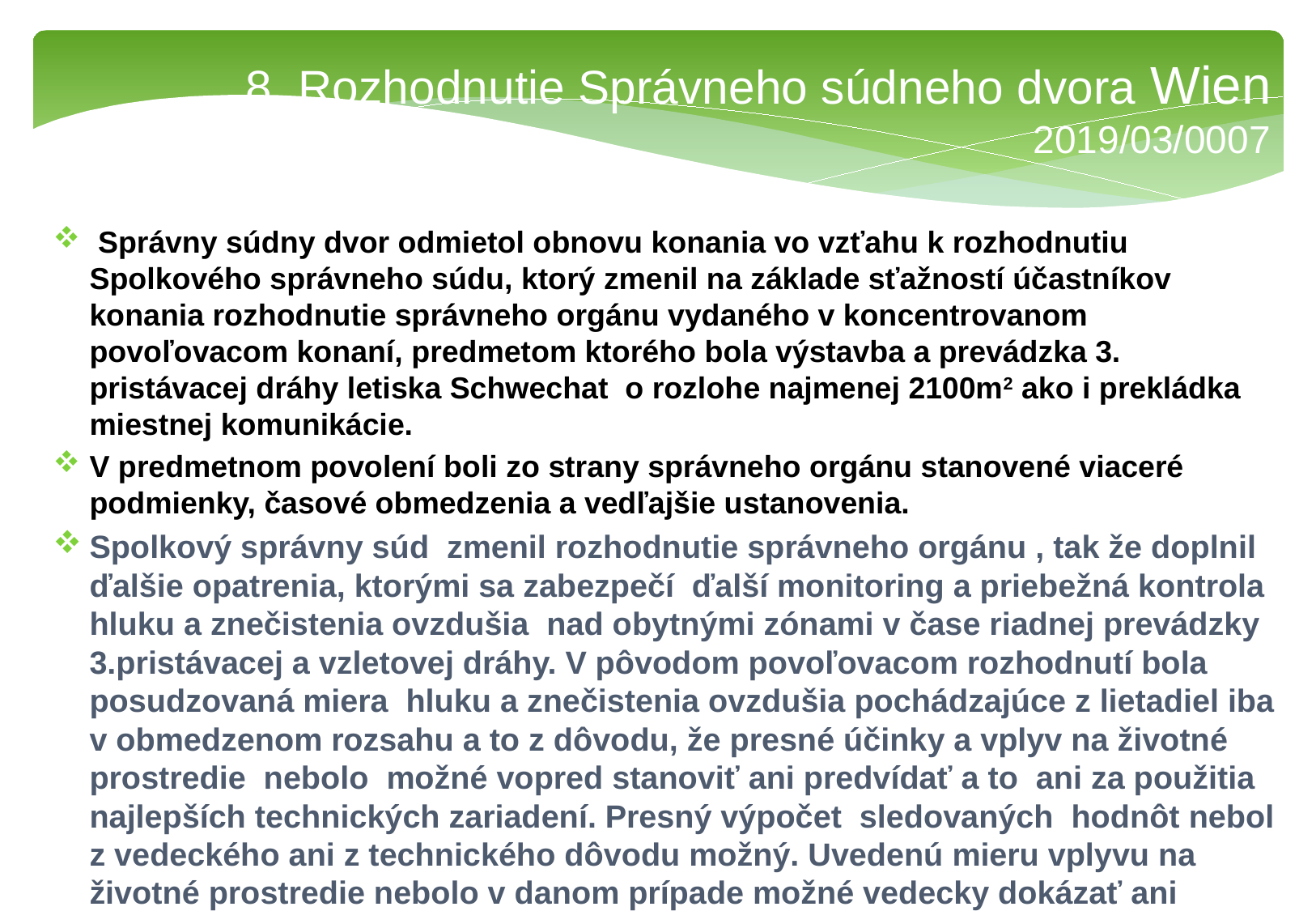

8. Rozhodnutie Správneho súdneho dvora Wien 2019/03/0007
 Správny súdny dvor odmietol obnovu konania vo vzťahu k rozhodnutiu Spolkového správneho súdu, ktorý zmenil na základe sťažností účastníkov konania rozhodnutie správneho orgánu vydaného v koncentrovanom  povoľovacom konaní, predmetom ktorého bola výstavba a prevádzka 3. pristávacej dráhy letiska Schwechat  o rozlohe najmenej 2100m2 ako i prekládka miestnej komunikácie.
V predmetnom povolení boli zo strany správneho orgánu stanovené viaceré podmienky, časové obmedzenia a vedľajšie ustanovenia.
Spolkový správny súd  zmenil rozhodnutie správneho orgánu , tak že doplnil ďalšie opatrenia, ktorými sa zabezpečí  ďalší monitoring a priebežná kontrola hluku a znečistenia ovzdušia  nad obytnými zónami v čase riadnej prevádzky 3.pristávacej a vzletovej dráhy. V pôvodom povoľovacom rozhodnutí bola posudzovaná miera  hluku a znečistenia ovzdušia pochádzajúce z lietadiel iba v obmedzenom rozsahu a to z dôvodu, že presné účinky a vplyv na životné prostredie  nebolo  možné vopred stanoviť ani predvídať a to  ani za použitia najlepších technických zariadení. Presný výpočet  sledovaných  hodnôt nebol z vedeckého ani z technického dôvodu možný. Uvedenú mieru vplyvu na životné prostredie nebolo v danom prípade možné vedecky dokázať ani posúdiť.